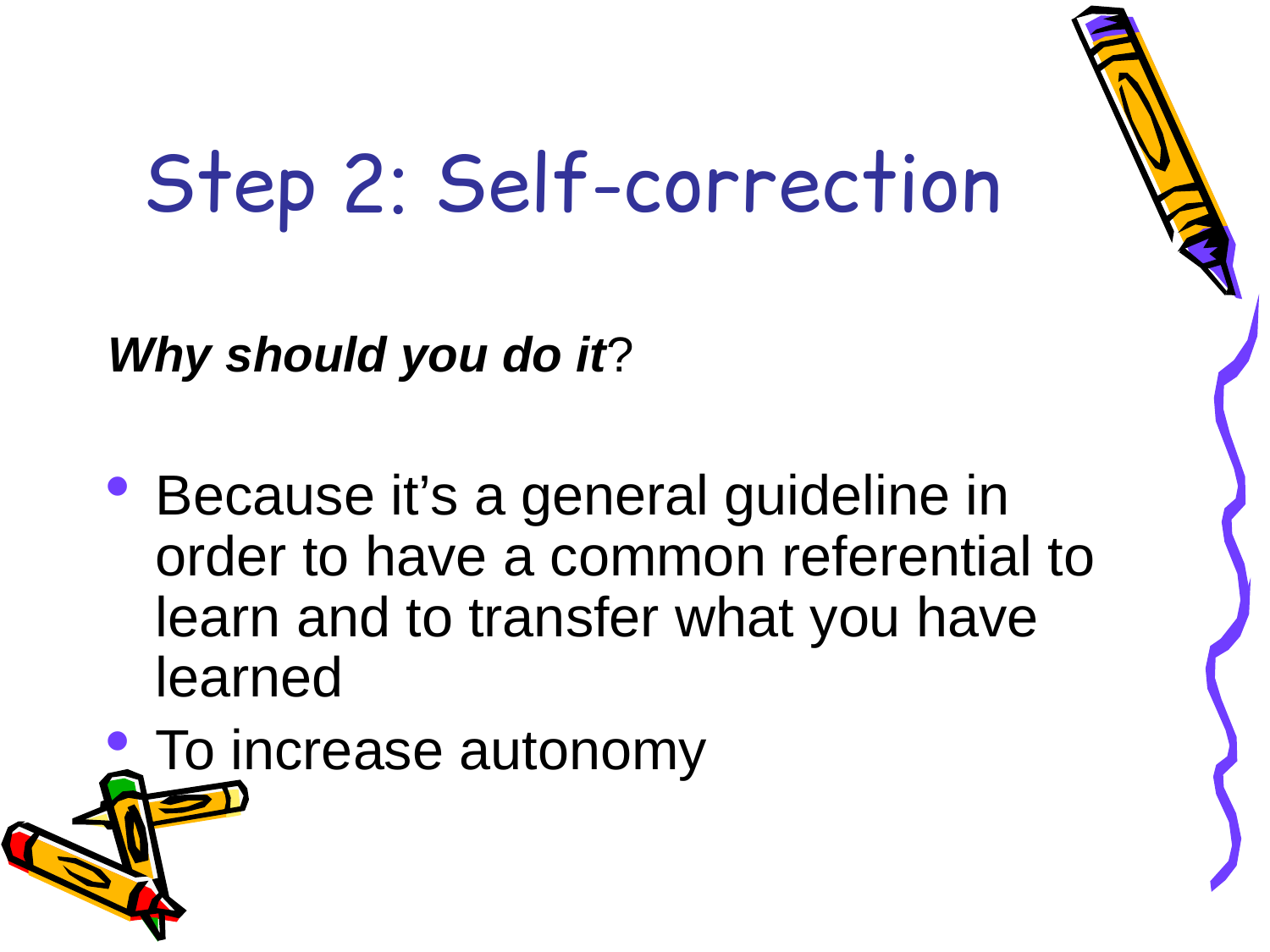

# Step 2: Self-correction

Why should you do it?

Because it’s a general guideline in order to have a common referential to learn and to transfer what you have learned
To increase autonomy